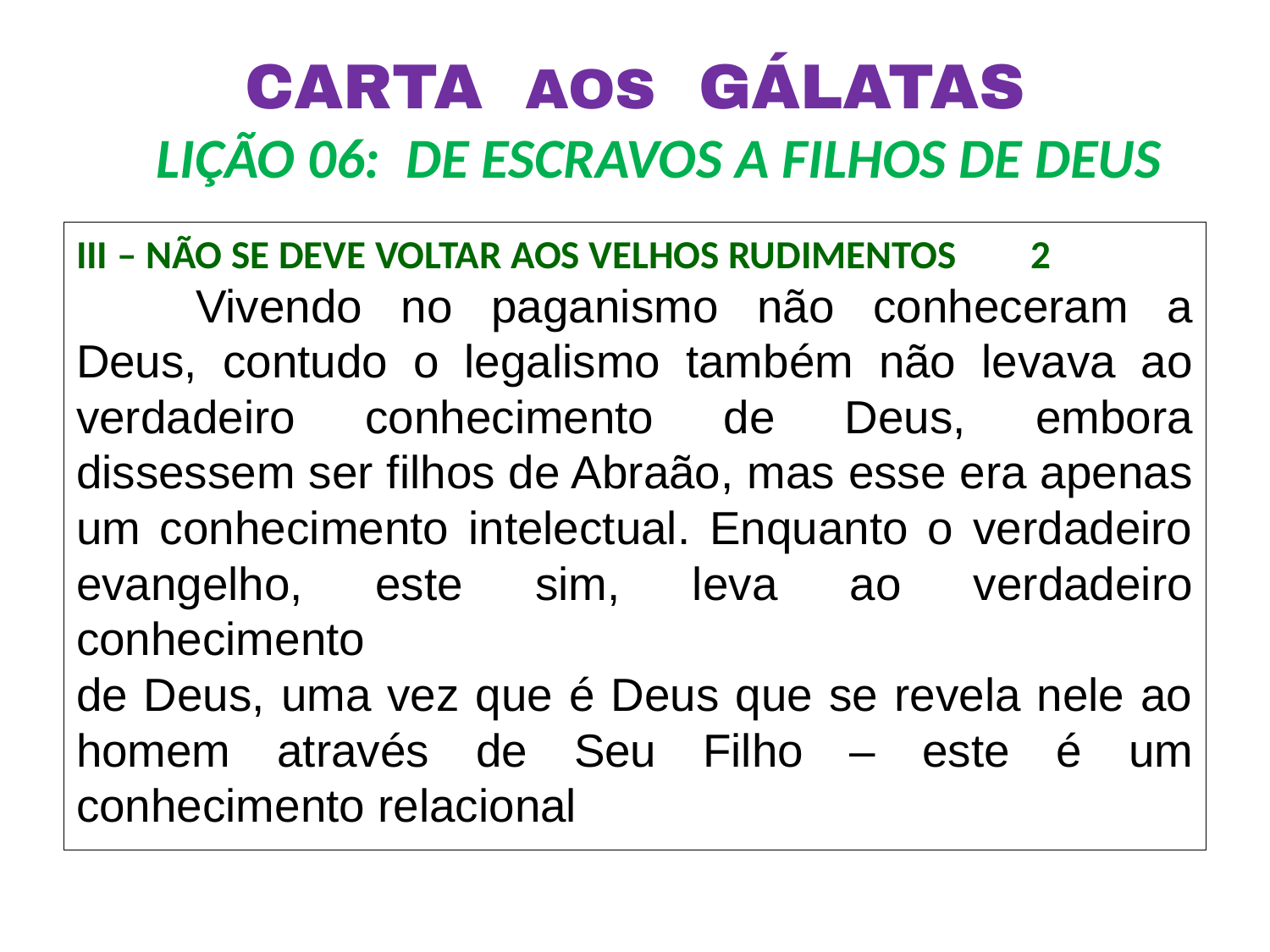

# CARTA  AOS  GÁLATAS LIÇÃO 06:  DE ESCRAVOS A FILHOS DE DEUS
III – NÃO SE DEVE VOLTAR AOS VELHOS RUDIMENTOS	2
	Vivendo no paganismo não conheceram a Deus, contudo o legalismo também não levava ao verdadeiro conhecimento de Deus, embora dissessem ser filhos de Abraão, mas esse era apenas um conhecimento intelectual. Enquanto o verdadeiro evangelho, este sim, leva ao verdadeiro conhecimento
de Deus, uma vez que é Deus que se revela nele ao homem através de Seu Filho – este é um conhecimento relacional